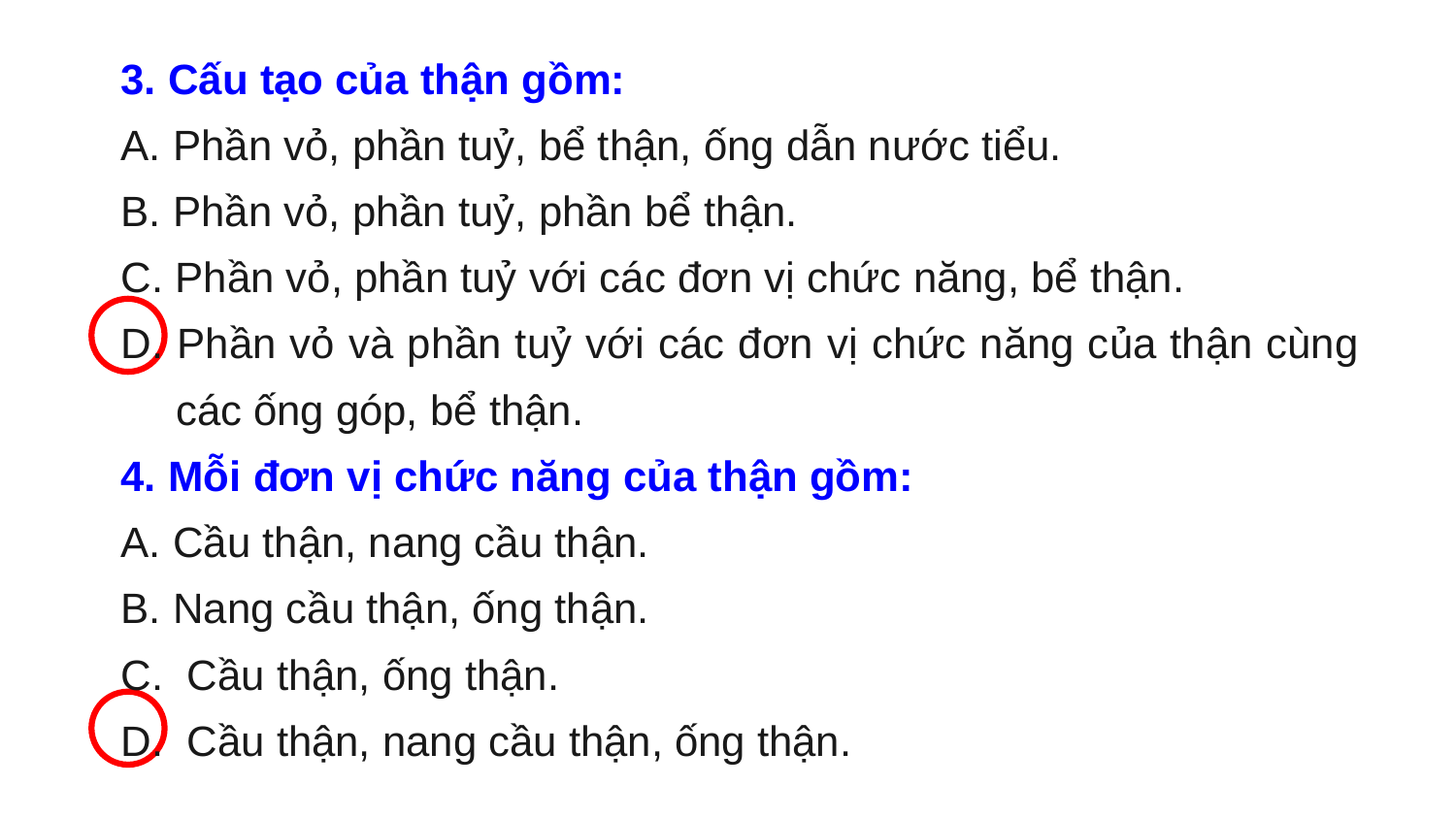

3. Cấu tạo của thận gồm:
A. Phần vỏ, phần tuỷ, bể thận, ống dẫn nước tiểu.
B. Phần vỏ, phần tuỷ, phần bể thận.
C. Phần vỏ, phần tuỷ với các đơn vị chức năng, bể thận.
D. Phần vỏ và phần tuỷ với các đơn vị chức năng của thận cùng các ống góp, bể thận.
4. Mỗi đơn vị chức năng của thận gồm:
A. Cầu thận, nang cầu thận.
B. Nang cầu thận, ống thận.
C.  Cầu thận, ống thận.
D.  Cầu thận, nang cầu thận, ống thận.